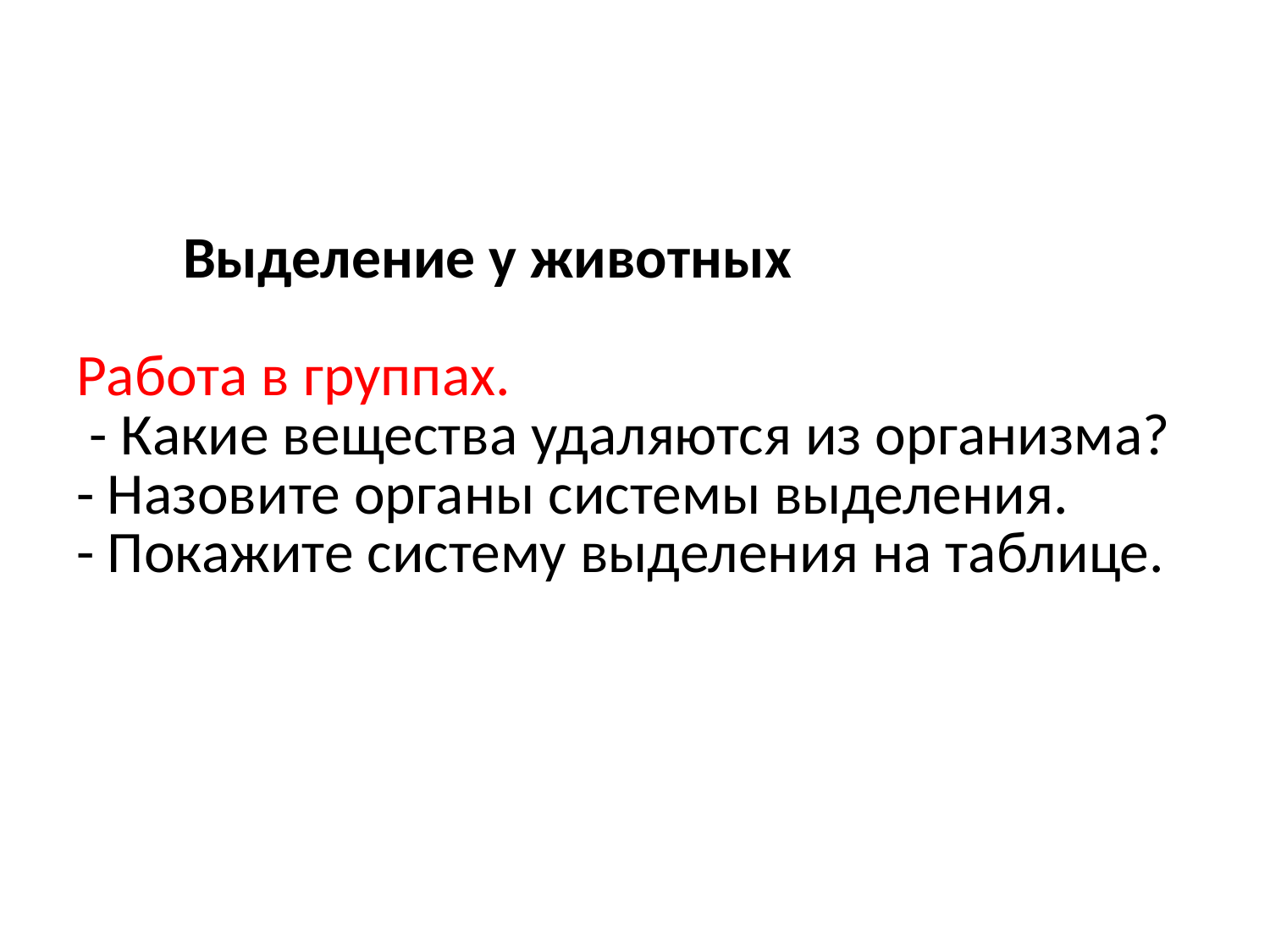

# Выделение у животных Работа в группах. - Какие вещества удаляются из организма? - Назовите органы системы выделения. - Покажите систему выделения на таблице.